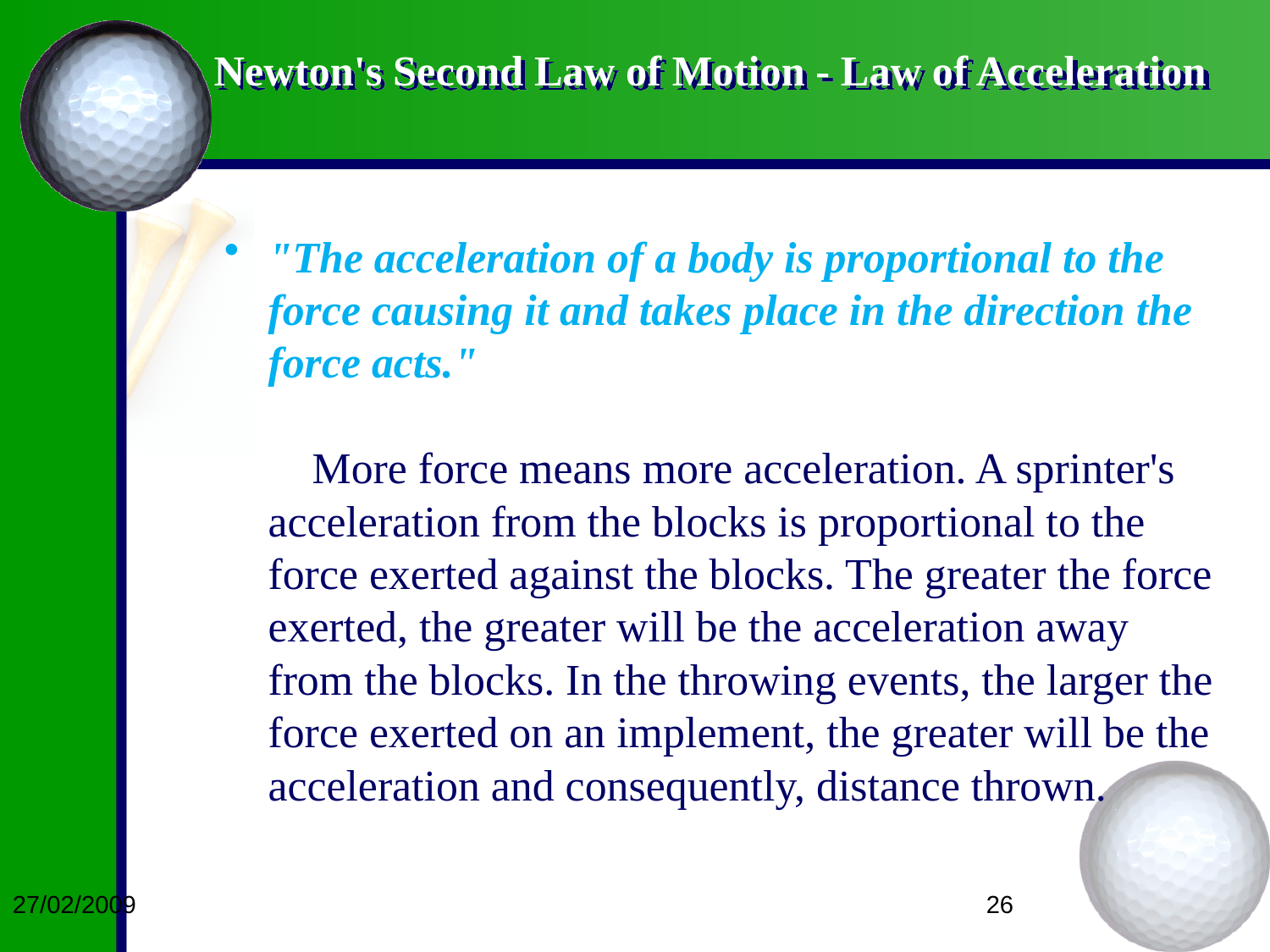

# Newton's Second Law of Motion - Law of Acceleration
"The acceleration of a body is proportional to the force causing it and takes place in the direction the force acts."
    More force means more acceleration. A sprinter's acceleration from the blocks is proportional to the force exerted against the blocks. The greater the force exerted, the greater will be the acceleration away from the blocks. In the throwing events, the larger the force exerted on an implement, the greater will be the acceleration and consequently, distance thrown.
27/02/2009
26